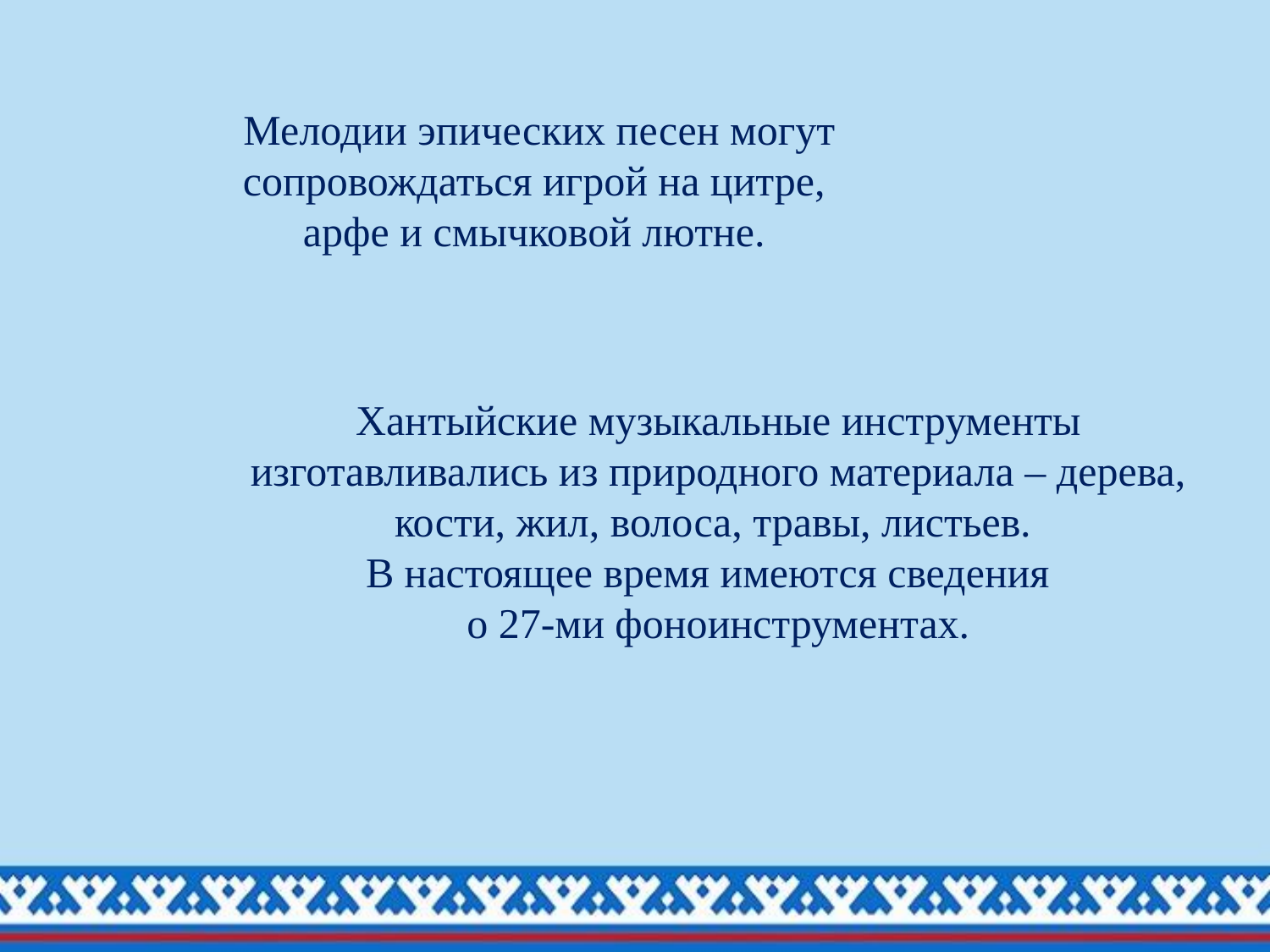

# Мелодии эпических песен могут сопровождаться игрой на цитре, арфе и смычковой лютне.
Хантыйские музыкальные инструменты изготавливались из природного материала – дерева, кости, жил, волоса, травы, листьев.
В настоящее время имеются сведения
о 27-ми фоноинструментах.